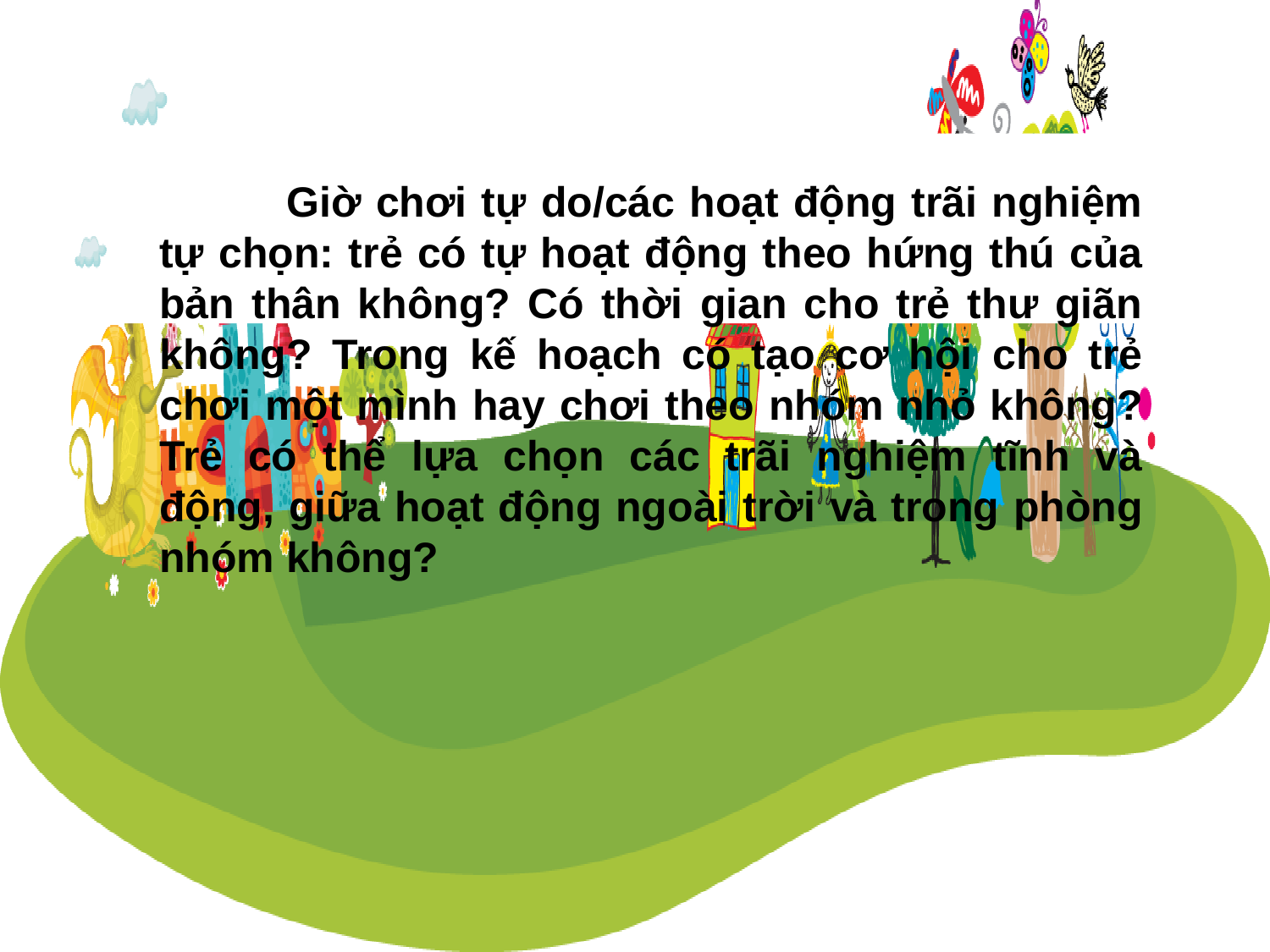

Giờ chơi tự do/các hoạt động trãi nghiệm tự chọn: trẻ có tự hoạt động theo hứng thú của bản thân không? Có thời gian cho trẻ thư giãn không? Trong kế hoạch có tạo cơ hội cho trẻ chơi một mình hay chơi theo nhóm nhỏ không? Trẻ có thể lựa chọn các trãi nghiệm tĩnh và động, giữa hoạt động ngoài trời và trong phòng nhóm không?